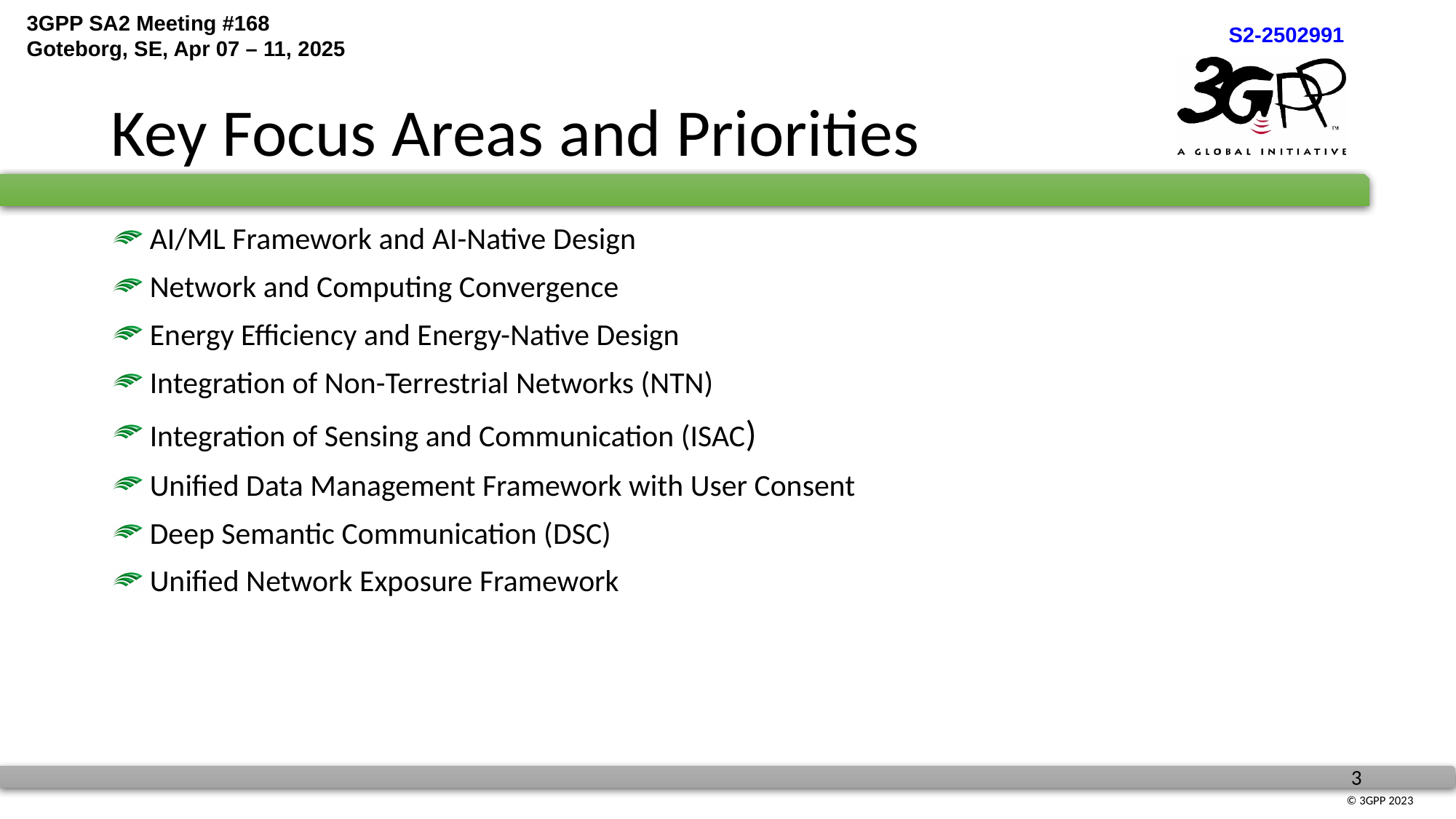

# Key Focus Areas and Priorities
 AI/ML Framework and AI-Native Design
 Network and Computing Convergence
 Energy Efficiency and Energy-Native Design
 Integration of Non-Terrestrial Networks (NTN)
 Integration of Sensing and Communication (ISAC)
 Unified Data Management Framework with User Consent
 Deep Semantic Communication (DSC)
 Unified Network Exposure Framework